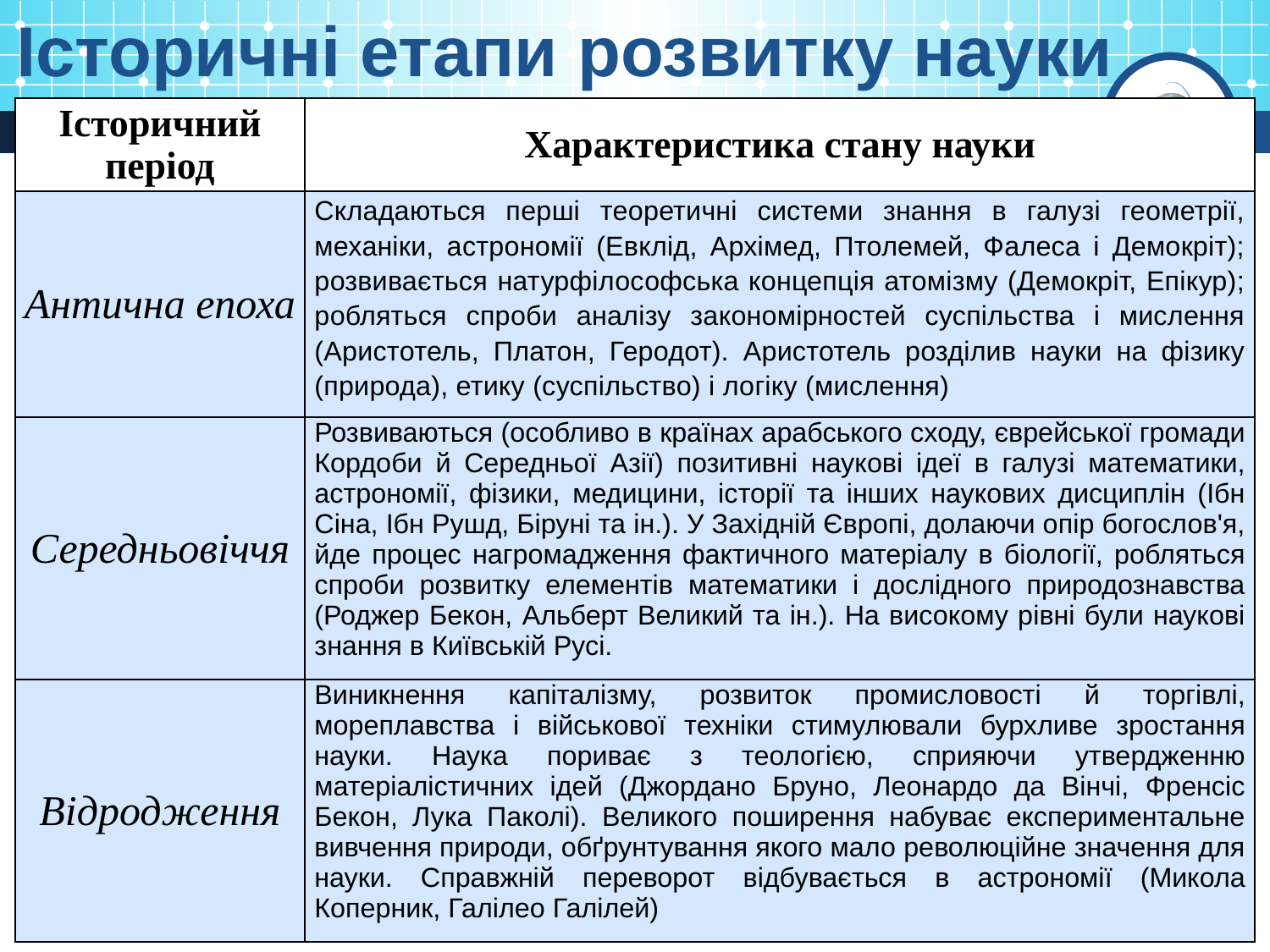

Історичні етапи розвитку науки
| Історичний період | Характеристика стану науки |
| --- | --- |
| Антична епоха | Складаються перші теоретичні системи знання в галузі геометрії, механіки, астрономії (Евклід, Архімед, Птолемей, Фалеса і Демокріт); розвивається натурфілософська концепція атомізму (Демокріт, Епікур); робляться спроби аналізу закономірностей суспільства і мислення (Аристотель, Платон, Геродот). Аристотель розділив науки на фізику (природа), етику (суспільство) і логіку (мислення) |
| Середньовіччя | Розвиваються (особливо в країнах арабського сходу, єврейської громади Кордоби й Середньої Азії) позитивні наукові ідеї в галузі математики, астрономії, фізики, медицини, історії та інших наукових дисциплін (Ібн Сіна, Ібн Рушд, Біруні та ін.). У Західній Європі, долаючи опір богослов'я, йде процес нагромадження фактичного матеріалу в біології, робляться спроби розвитку елементів математики і дослідного природознавства (Роджер Бекон, Альберт Великий та ін.). На високому рівні були наукові знання в Київській Русі. |
| Відродження | Виникнення капіталізму, розвиток промисловості й торгівлі, мореплавства і військової техніки стимулювали бурхливе зростання науки. Наука пориває з теологією, сприяючи утвердженню матеріалістичних ідей (Джордано Бруно, Леонардо да Вінчі, Френсіс Бекон, Лука Паколі). Великого поширення набуває експериментальне вивчення природи, обґрунтування якого мало революційне значення для науки. Справжній переворот відбувається в астрономії (Микола Коперник, Галілео Галілей) |